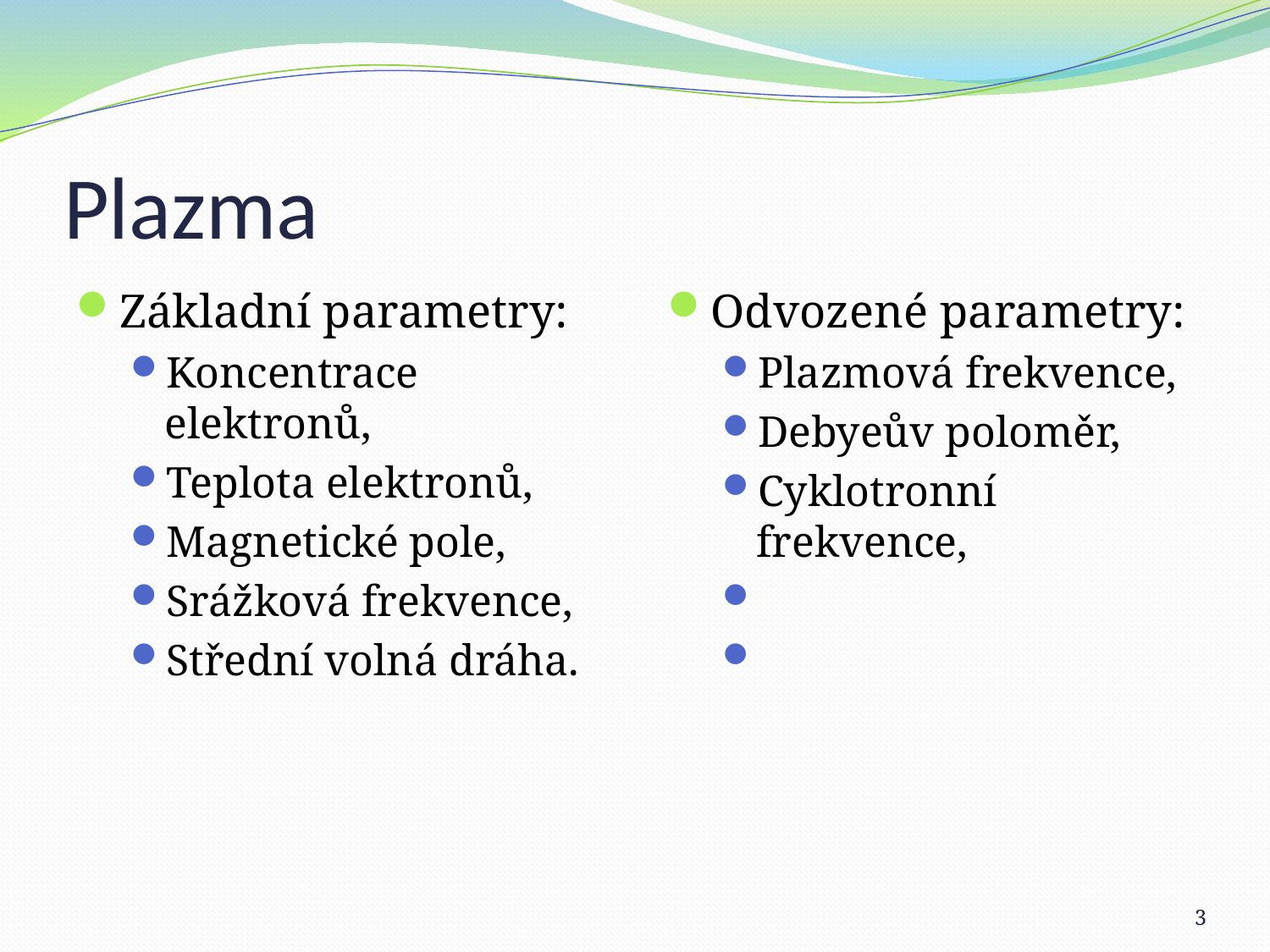

# Plazma
Základní parametry:
Koncentrace elektronů,
Teplota elektronů,
Magnetické pole,
Srážková frekvence,
Střední volná dráha.

Odvozené parametry:
Plazmová frekvence,
Debyeův poloměr,
Cyklotronní frekvence,

3